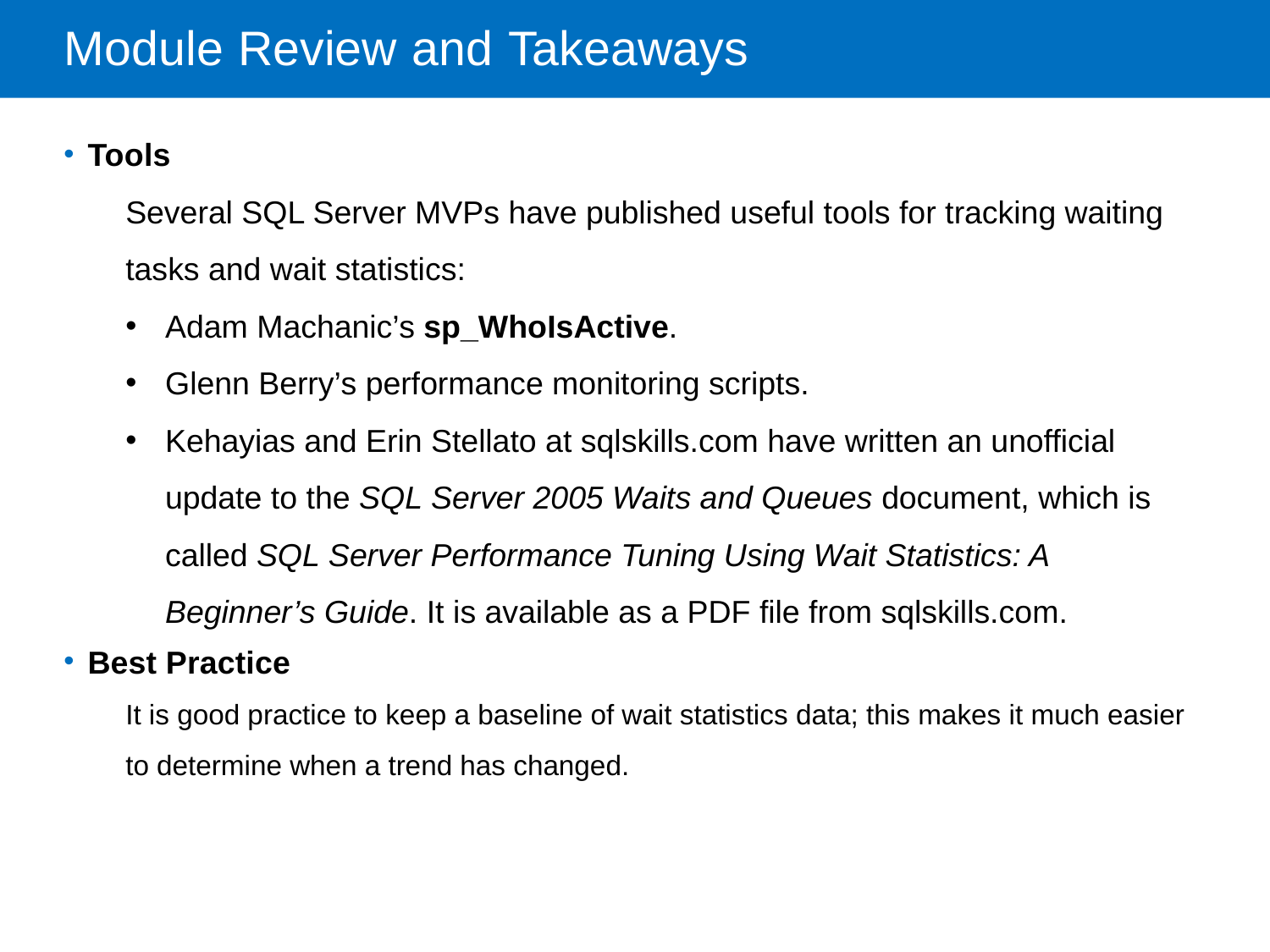

Module Review and Takeaways

Tools
Several SQL Server MVPs have published useful tools for tracking waiting tasks and wait statistics:
Adam Machanic’s sp_WhoIsActive.
Glenn Berry’s performance monitoring scripts.
Kehayias and Erin Stellato at sqlskills.com have written an unofficial update to the SQL Server 2005 Waits and Queues document, which is called SQL Server Performance Tuning Using Wait Statistics: A Beginner’s Guide. It is available as a PDF file from sqlskills.com.
Best Practice
It is good practice to keep a baseline of wait statistics data; this makes it much easier to determine when a trend has changed.